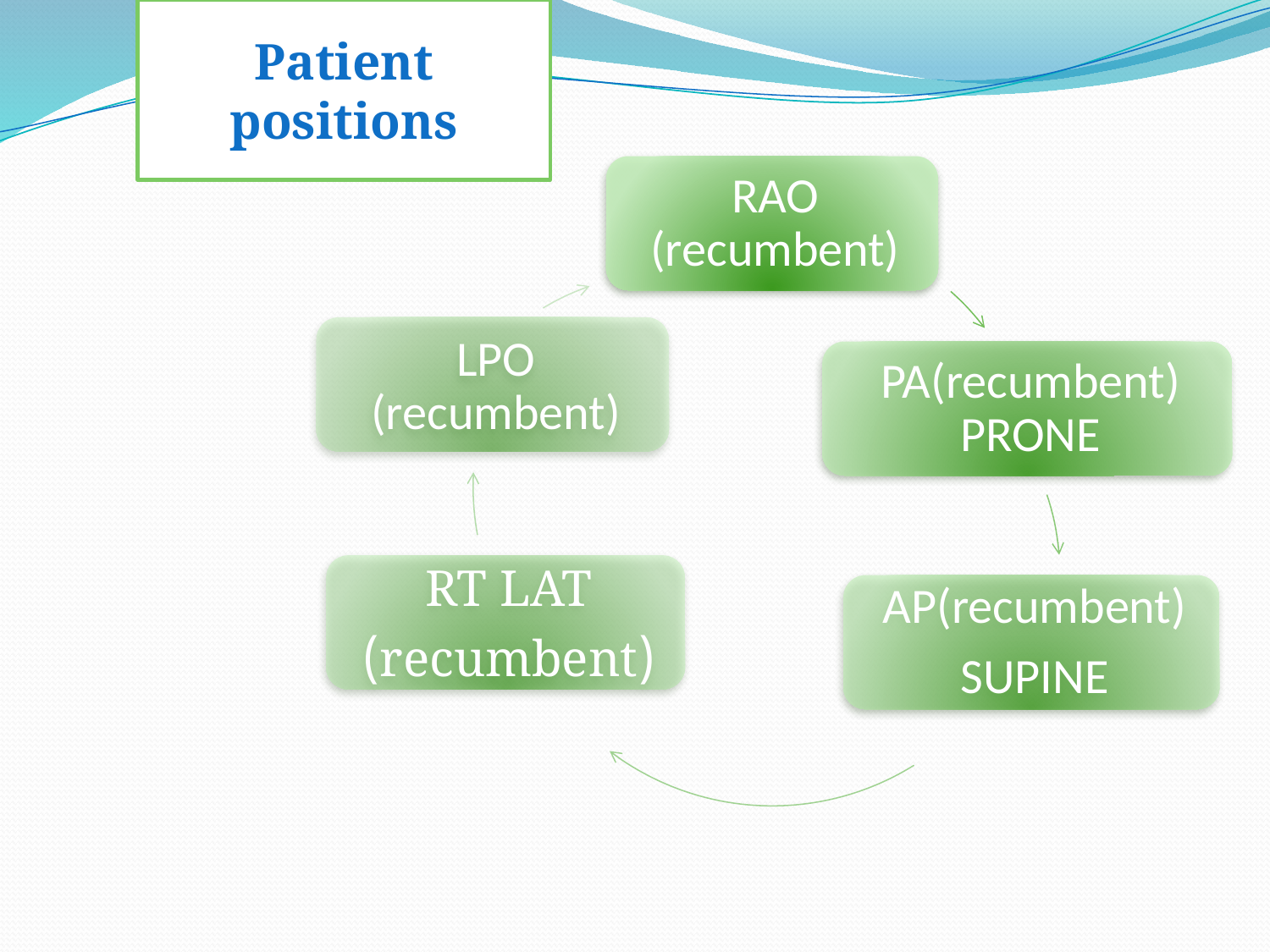

Patient positions
RAO (recumbent)
PA(recumbent) PRONE
AP(recumbent)
SUPINE

RT LAT
(recumbent)

LPO (recumbent)